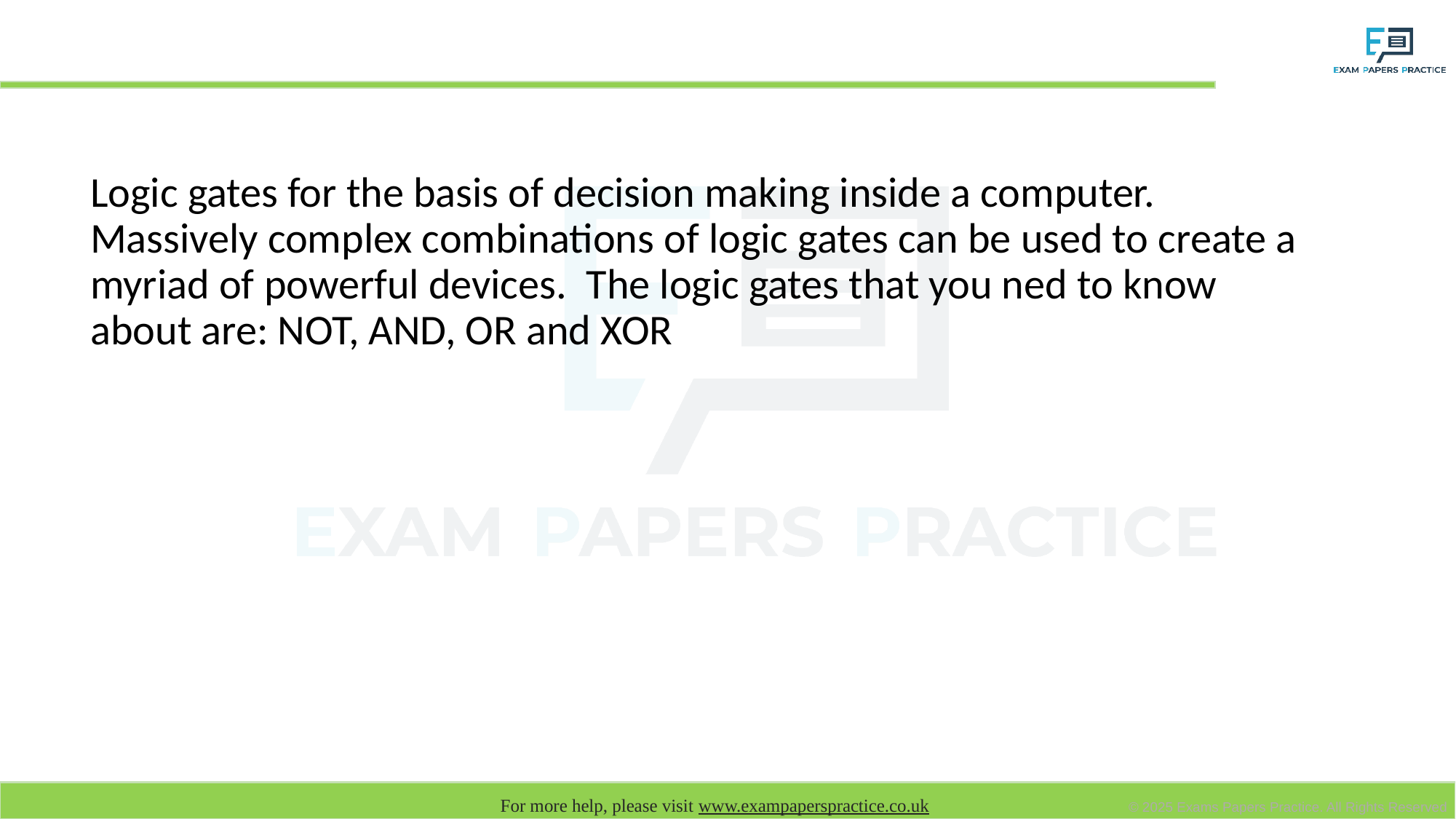

# Logic gates
Logic gates for the basis of decision making inside a computer.  Massively complex combinations of logic gates can be used to create a myriad of powerful devices.  The logic gates that you ned to know about are: NOT, AND, OR and XOR